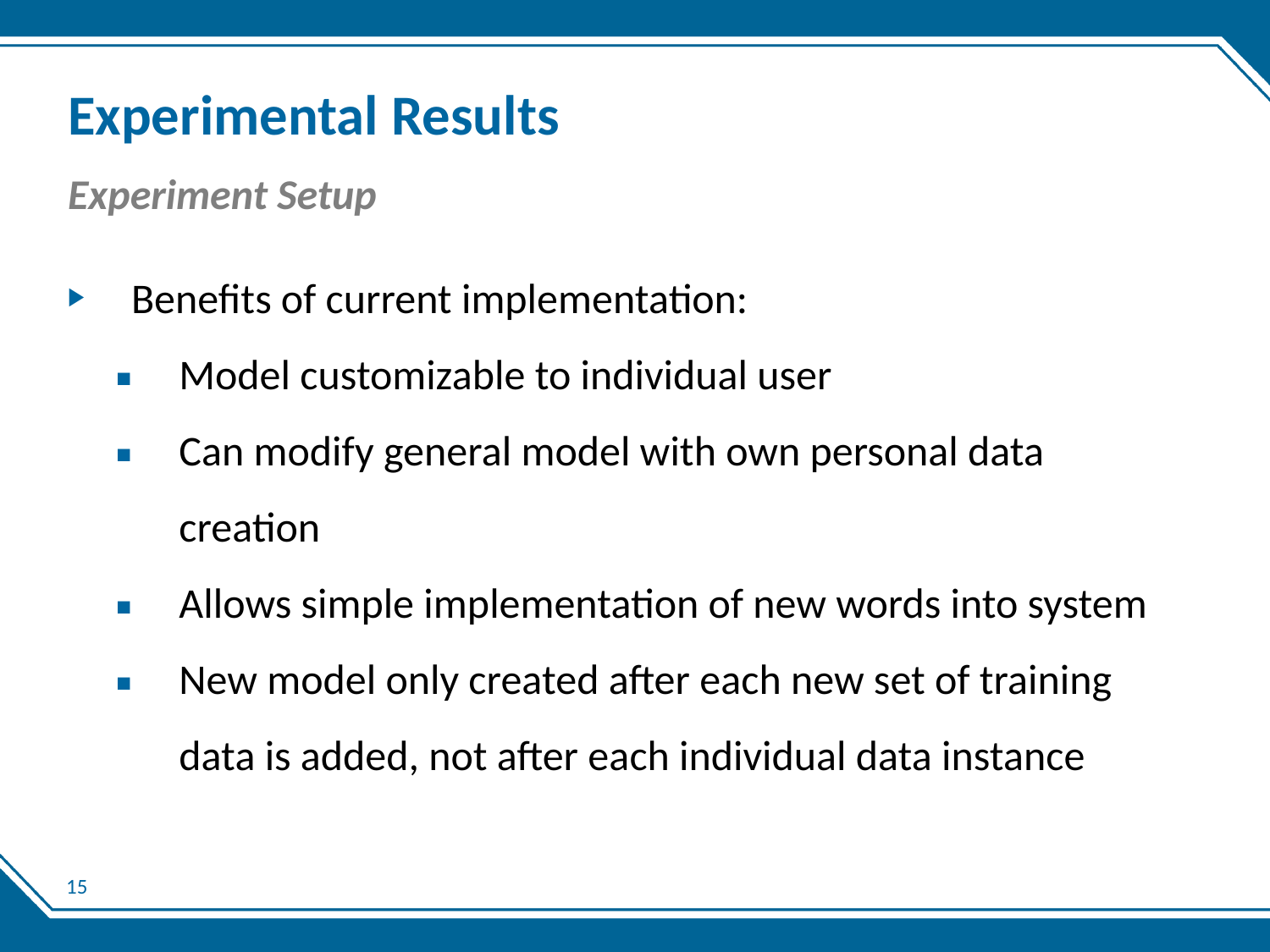

# Experimental Results
Experiment Setup
Benefits of current implementation:
Model customizable to individual user
Can modify general model with own personal data creation
Allows simple implementation of new words into system
New model only created after each new set of training data is added, not after each individual data instance